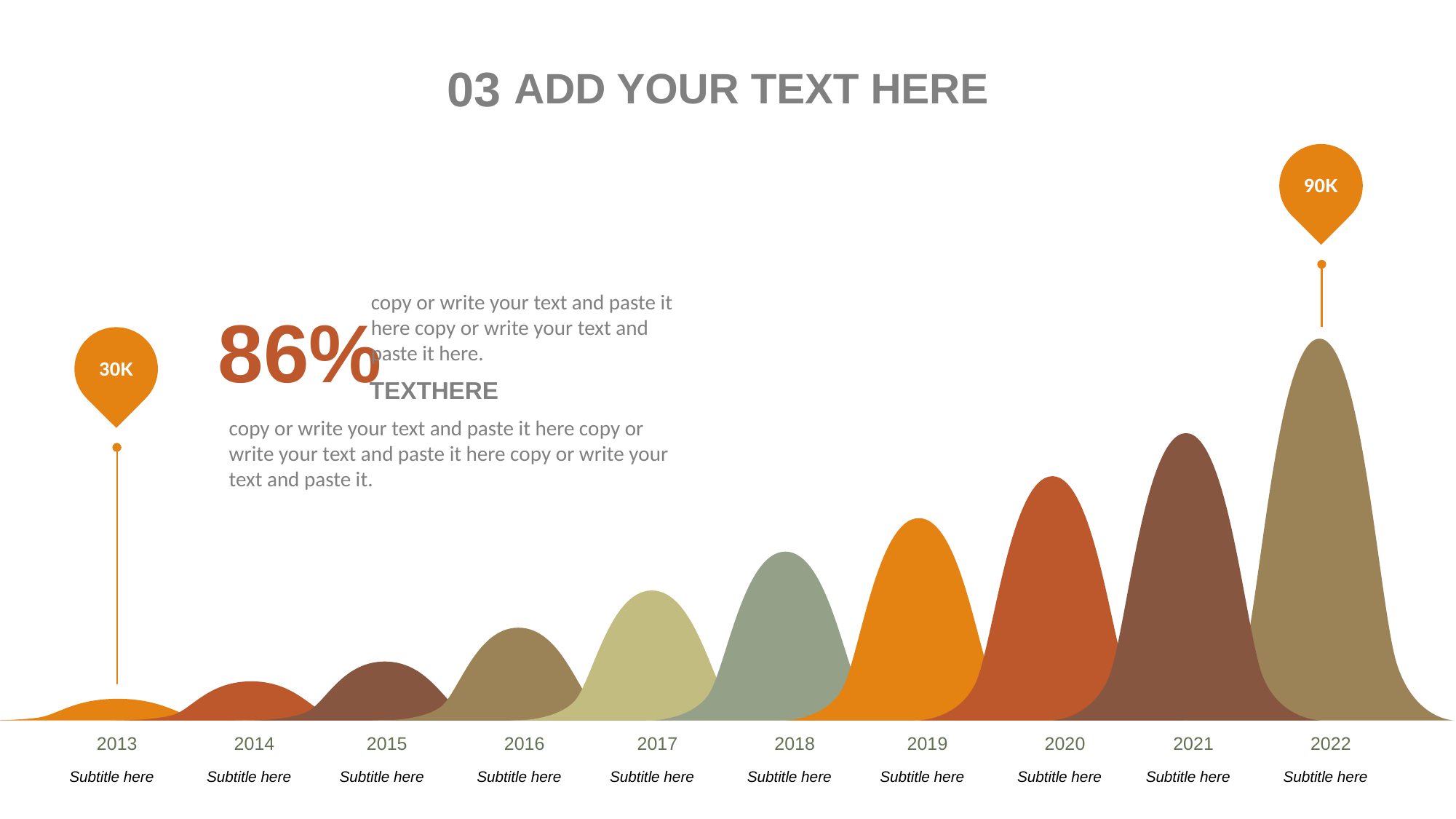

03
ADD YOUR TEXT HERE

90K
86%

30K

2015
Subtitle here
2016
Subtitle here
2019
Subtitle here
2020
Subtitle here
2021
Subtitle here
2022
Subtitle here
2013
Subtitle here
2014
Subtitle here
2017
Subtitle here
2018
Subtitle here
copy or write your text and paste it here copy or write your text and paste it here.
TEXTHERE
copy or write your text and paste it here copy or write your text and paste it here copy or write your text and paste it.